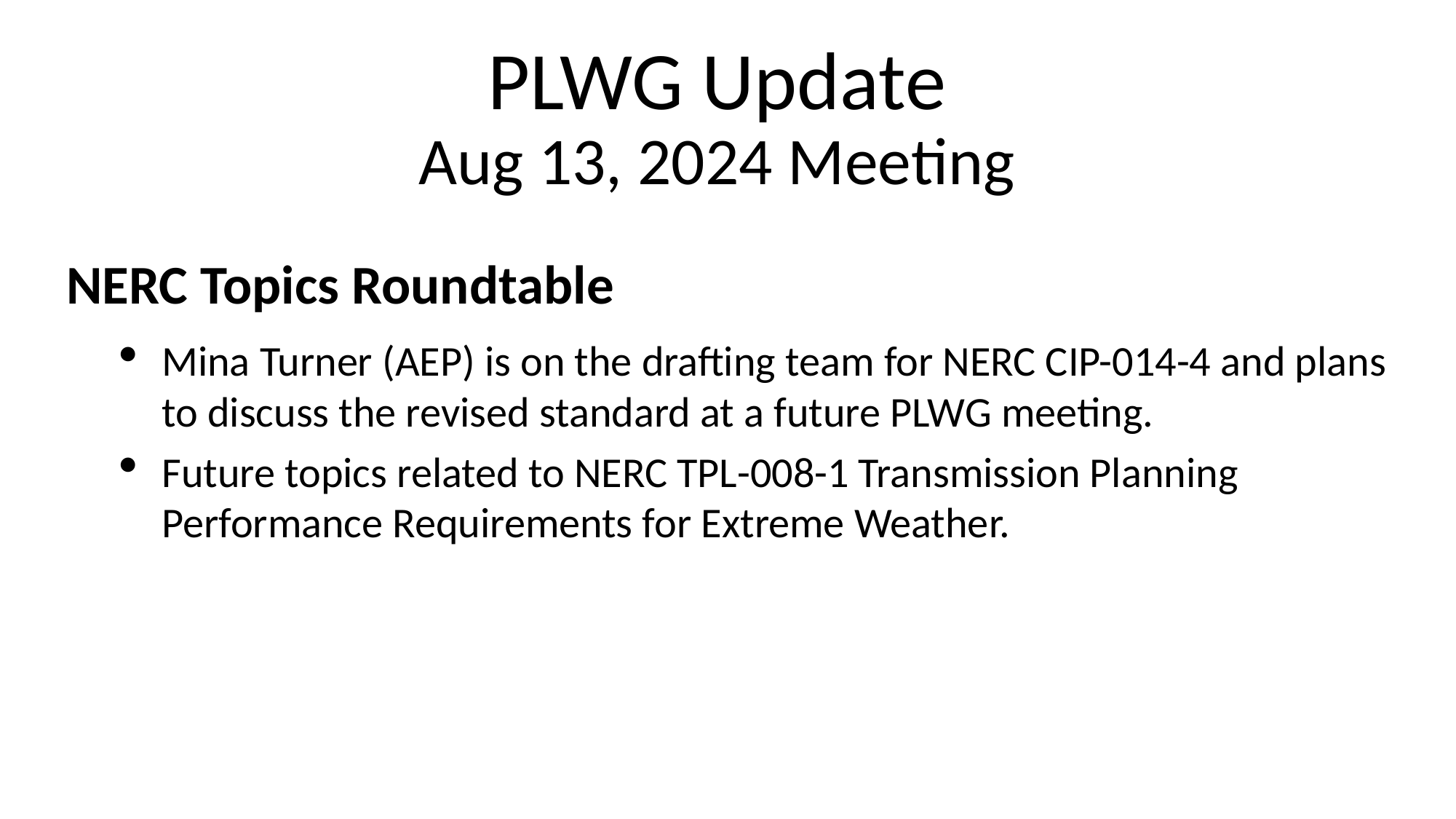

# PLWG Update Aug 13, 2024 Meeting
NERC Topics Roundtable
Mina Turner (AEP) is on the drafting team for NERC CIP-014-4 and plans to discuss the revised standard at a future PLWG meeting.
Future topics related to NERC TPL-008-1 Transmission Planning Performance Requirements for Extreme Weather.